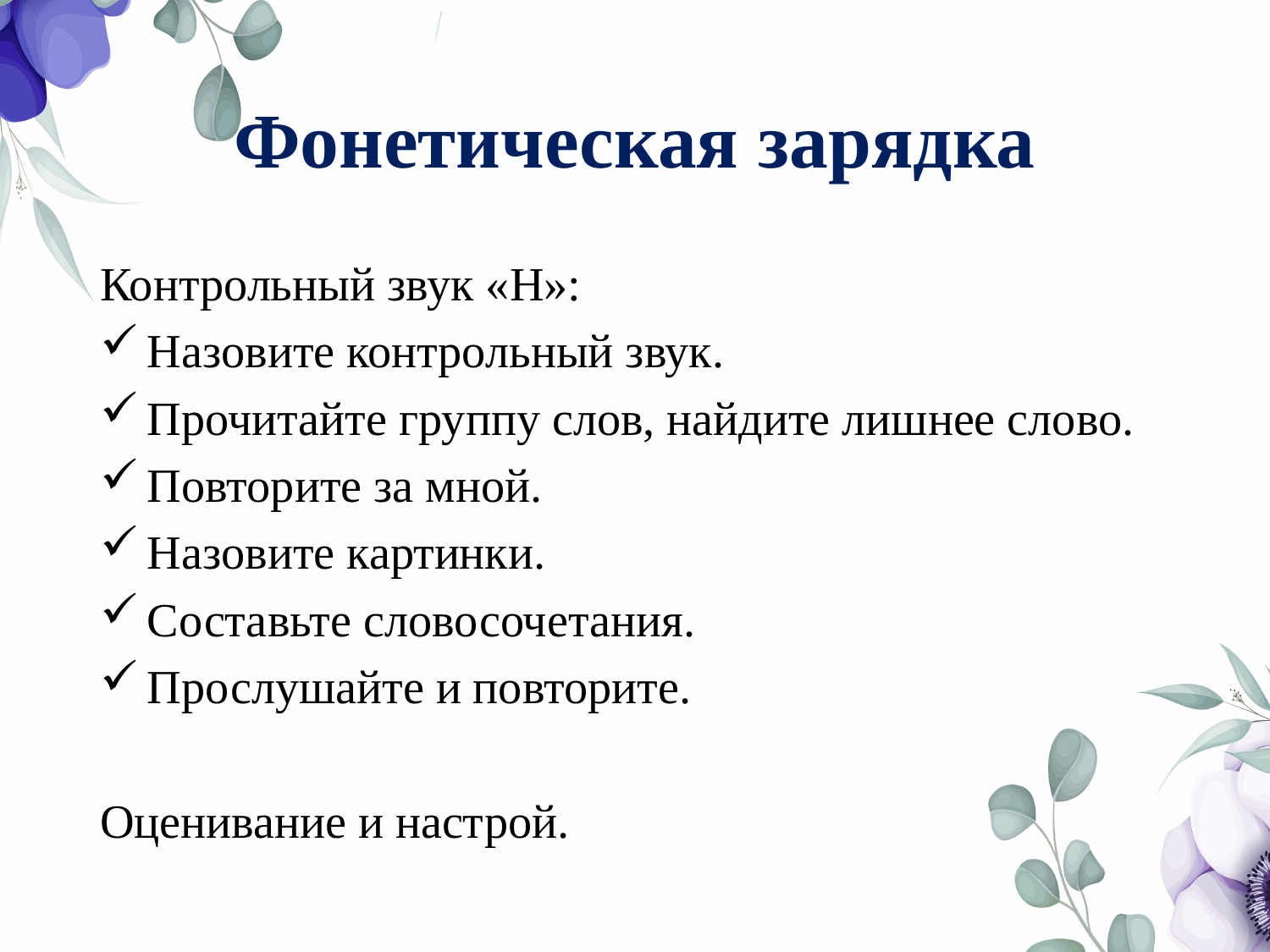

# Фонетическая зарядка
Контрольный звук «Н»:
 Назовите контрольный звук.
 Прочитайте группу слов, найдите лишнее слово.
 Повторите за мной.
 Назовите картинки.
 Составьте словосочетания.
 Прослушайте и повторите.

Оценивание и настрой.